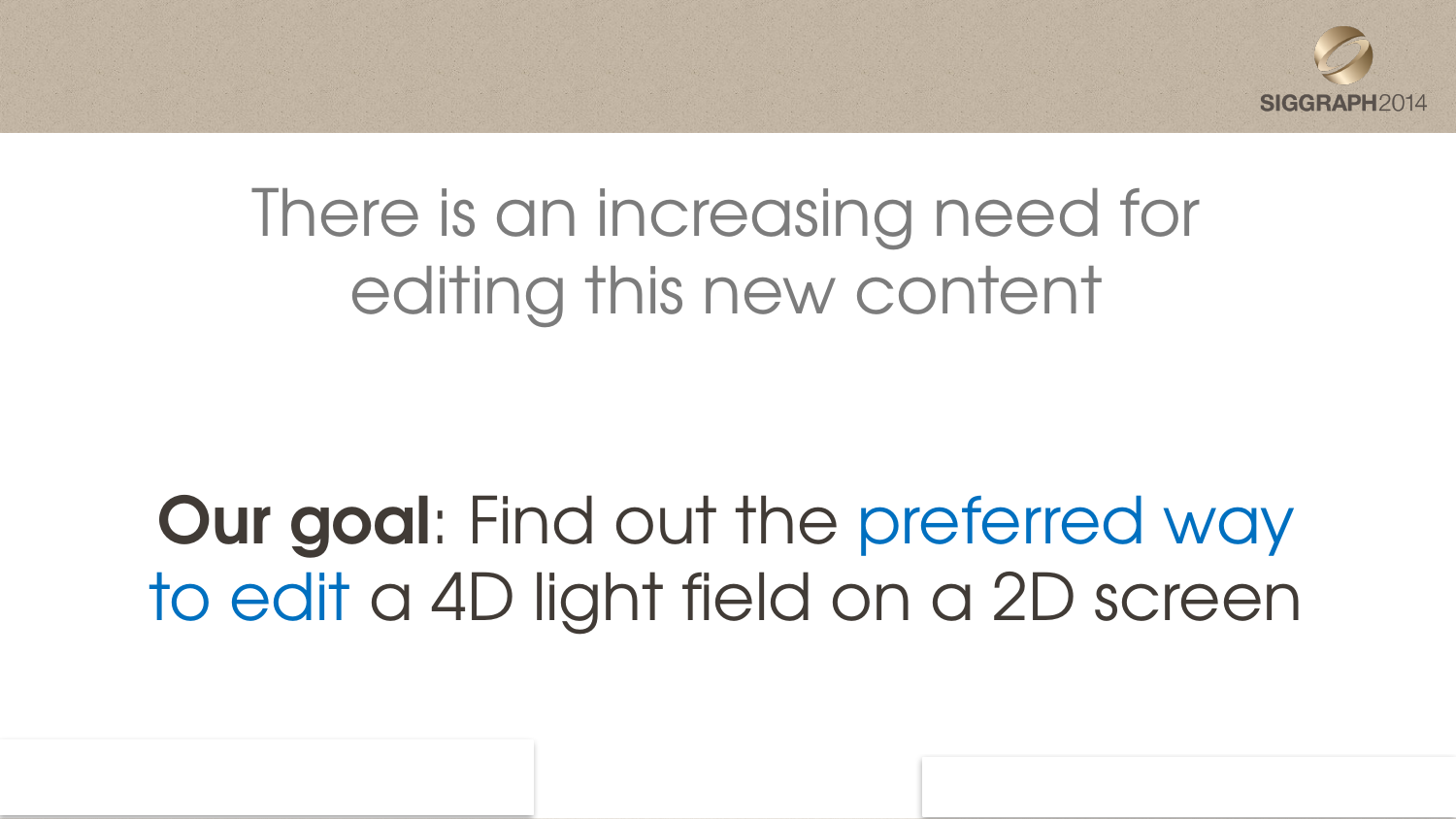

There is an increasing need for editing this new content
Our goal: Find out the preferred way to edit a 4D light field on a 2D screen